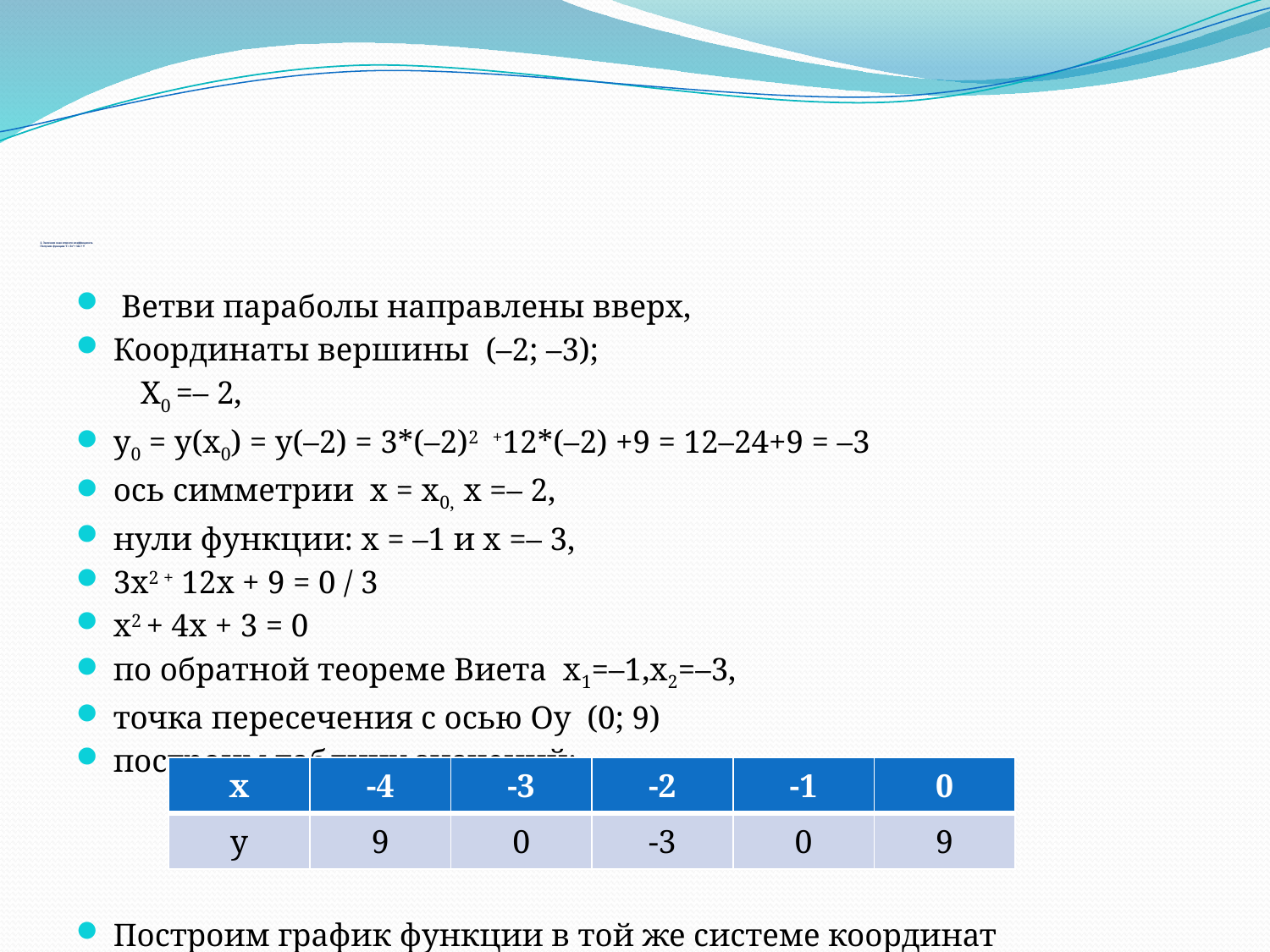

# 2. Заменим знак второго коэффициента. Получим функцию Y = 3x2 + 12x + 9
 Ветви параболы направлены вверх,
Координаты вершины  (–2; –3);
        Х0 =– 2,
у0 = у(х0) = у(–2) = 3*(–2)2   +12*(–2) +9 = 12–24+9 = –3
ось симметрии  х = х0,  х =– 2,
нули функции: х = –1 и х =– 3,
3x2 + 12x + 9 = 0 / 3
x2 + 4x + 3 = 0
по обратной теореме Виета  х1=–1,х2=–3,
точка пересечения с осью Оу  (0; 9)
построим таблицу значений:

Построим график функции в той же системе координат

| х | -4 | -3 | -2 | -1 | 0 |
| --- | --- | --- | --- | --- | --- |
| у | 9 | 0 | -3 | 0 | 9 |